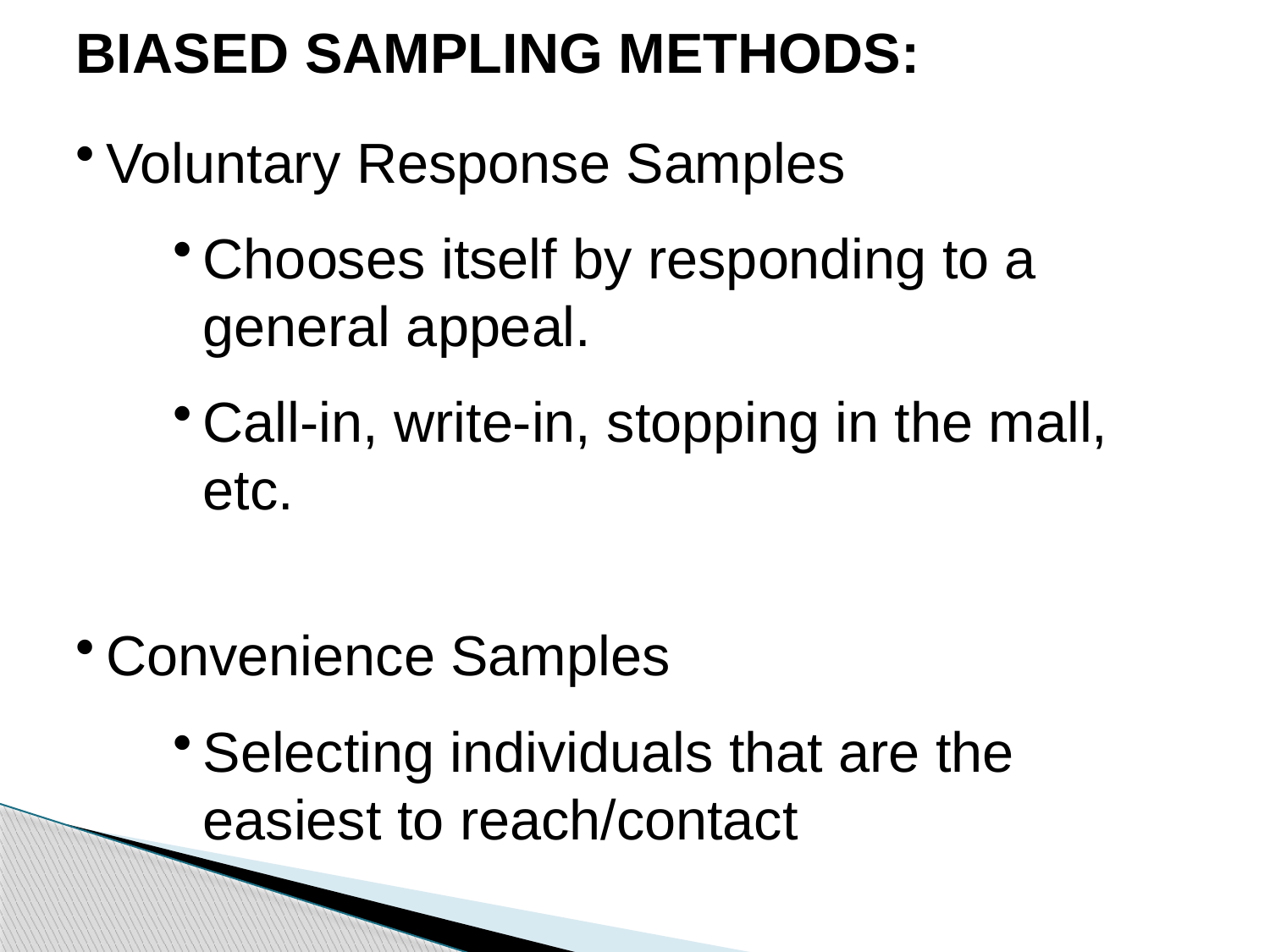

BIASED SAMPLING METHODS:
Voluntary Response Samples
Chooses itself by responding to a general appeal.
Call-in, write-in, stopping in the mall, etc.
Convenience Samples
Selecting individuals that are the easiest to reach/contact